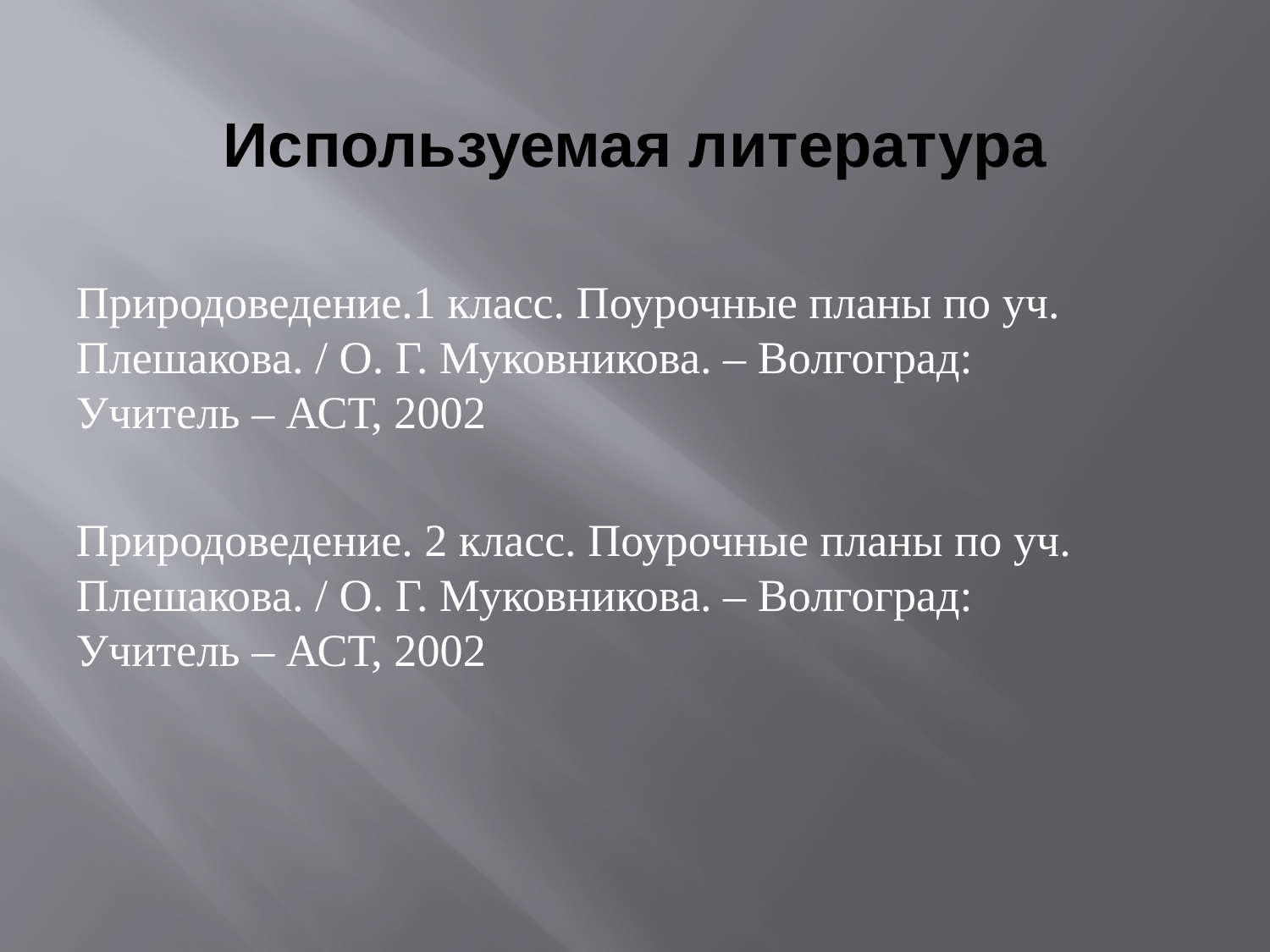

# Используемая литература
Природоведение.1 класс. Поурочные планы по уч. Плешакова. / О. Г. Муковникова. – Волгоград: Учитель – АСТ, 2002

Природоведение. 2 класс. Поурочные планы по уч. Плешакова. / О. Г. Муковникова. – Волгоград: Учитель – АСТ, 2002